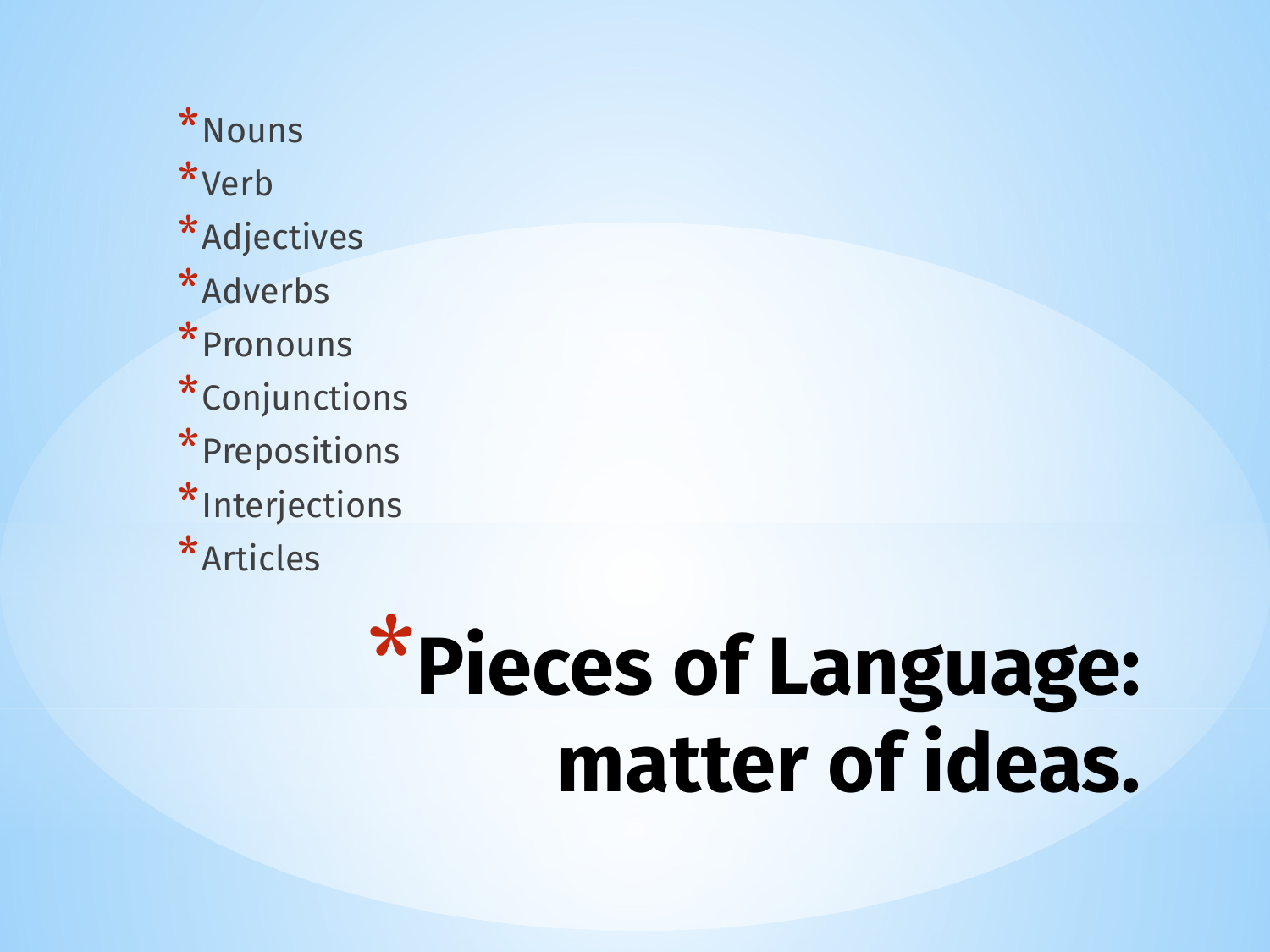

Nouns
Verb
Adjectives
Adverbs
Pronouns
Conjunctions
Prepositions
Interjections
Articles
# Pieces of Language: matter of ideas.